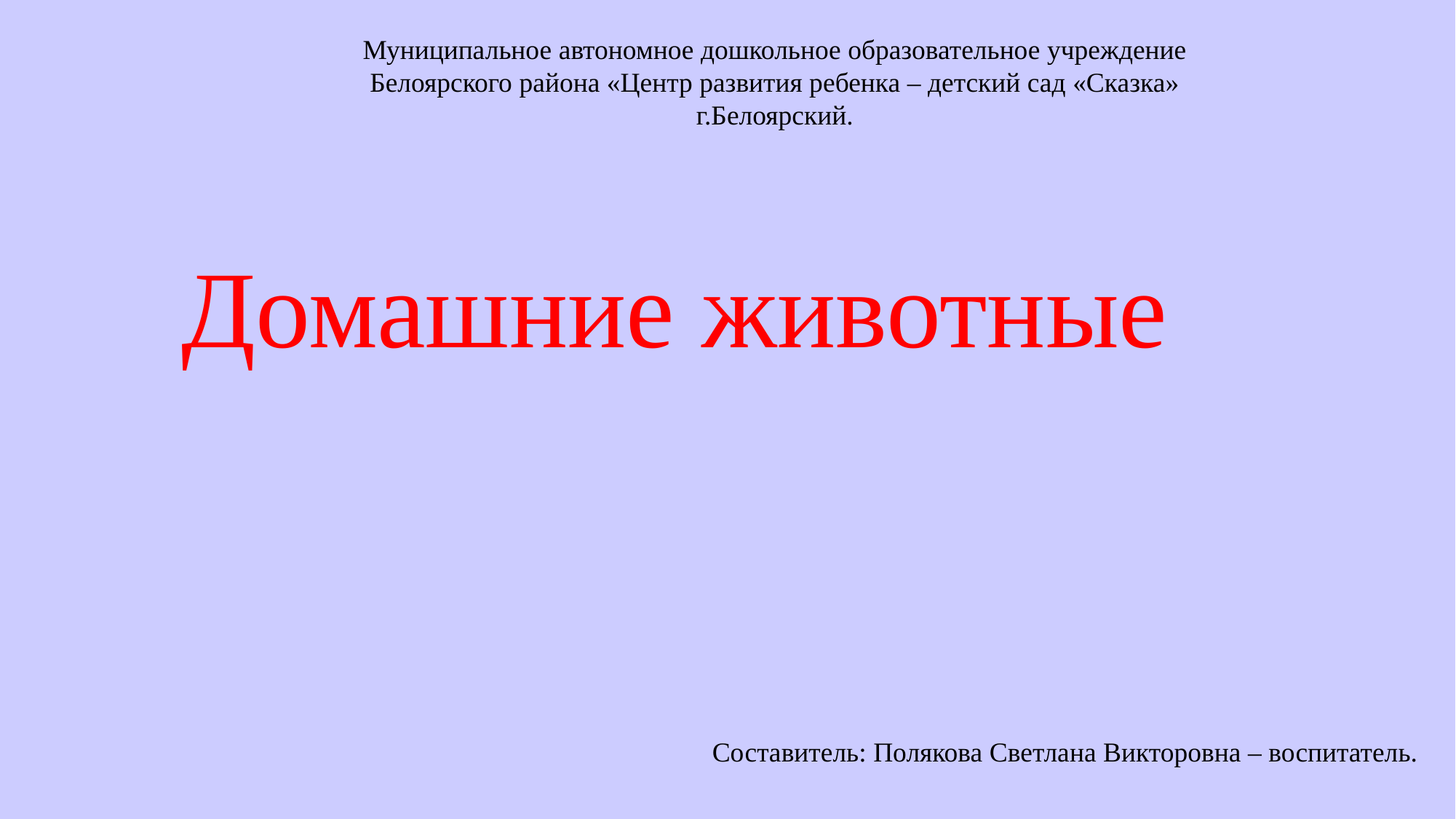

Муниципальное автономное дошкольное образовательное учреждение Белоярского района «Центр развития ребенка – детский сад «Сказка» г.Белоярский.
Домашние животные
Составитель: Полякова Светлана Викторовна – воспитатель.